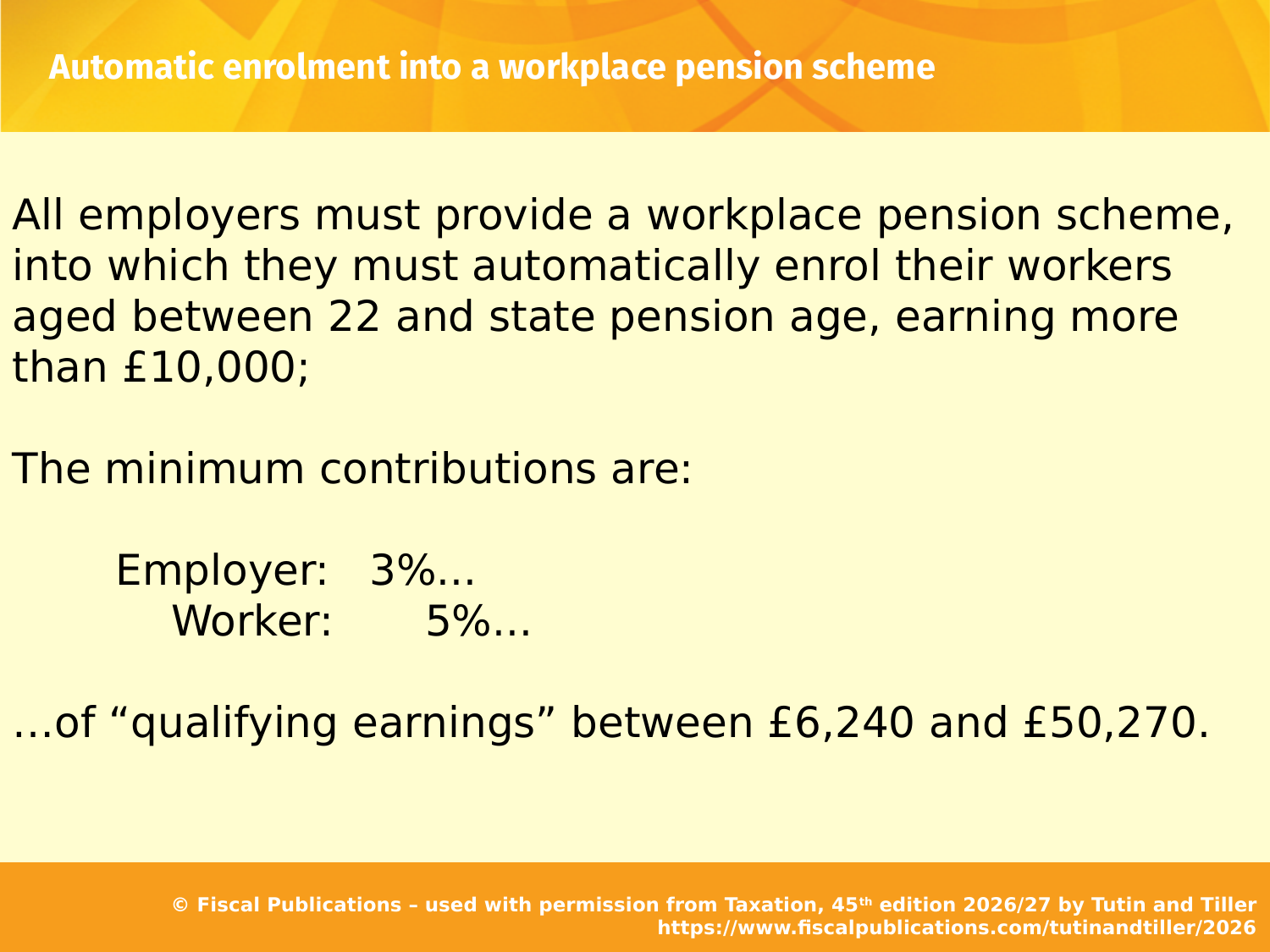

Automatic enrolment into a workplace pension scheme

All employers must provide a workplace pension scheme, into which they must automatically enrol their workers aged between 22 and state pension age, earning more than £10,000;

The minimum contributions are:

Employer:	3%...
Worker:	5%...

…of “qualifying earnings” between £6,240 and £50,270.